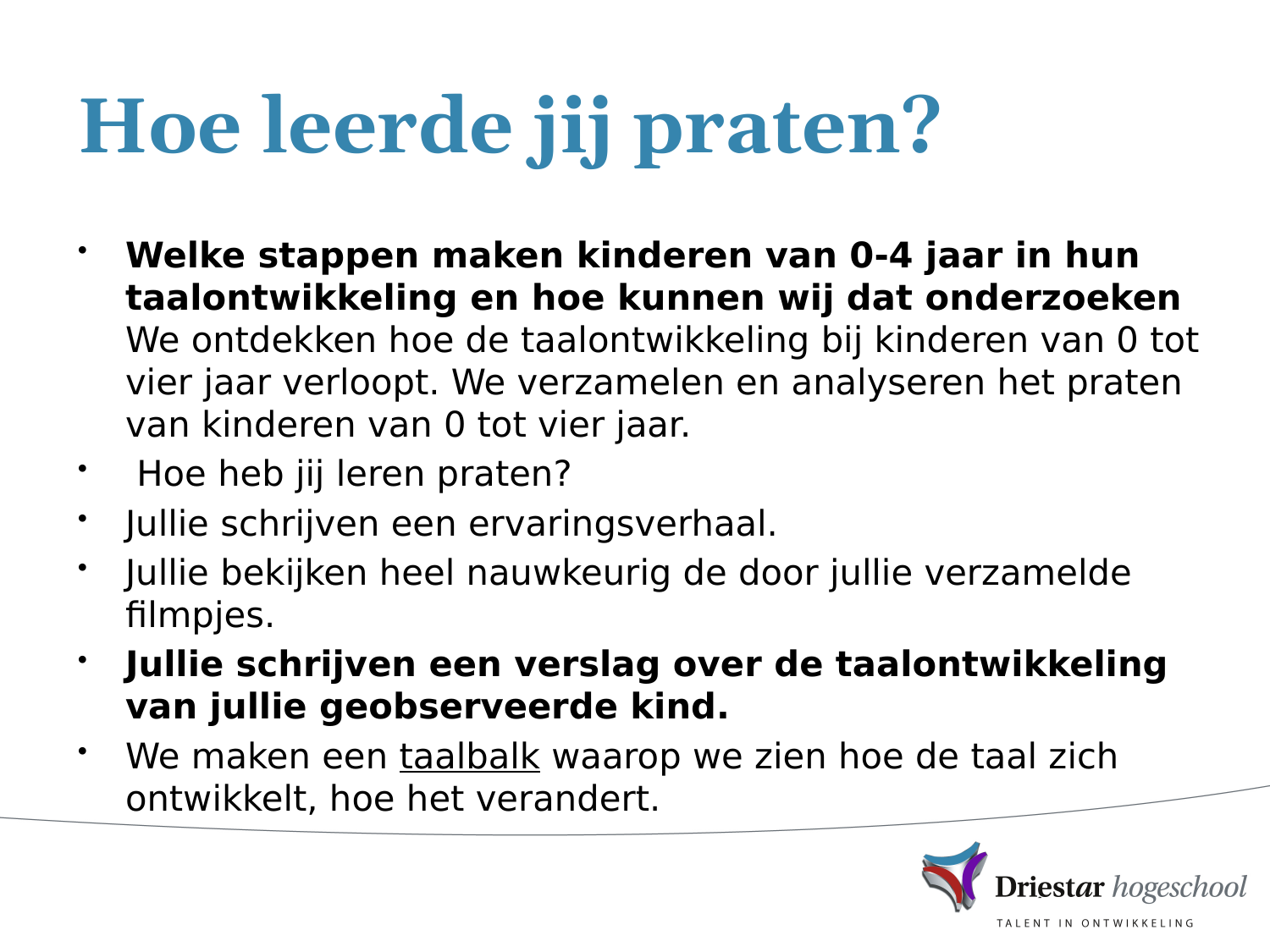

# Hoe leerde jij praten?
Welke stappen maken kinderen van 0-4 jaar in hun taalontwikkeling en hoe kunnen wij dat onderzoeken We ontdekken hoe de taalontwikkeling bij kinderen van 0 tot vier jaar verloopt. We verzamelen en analyseren het praten van kinderen van 0 tot vier jaar.
 Hoe heb jij leren praten?
Jullie schrijven een ervaringsverhaal.
Jullie bekijken heel nauwkeurig de door jullie verzamelde filmpjes.
Jullie schrijven een verslag over de taalontwikkeling van jullie geobserveerde kind.
We maken een taalbalk waarop we zien hoe de taal zich ontwikkelt, hoe het verandert.